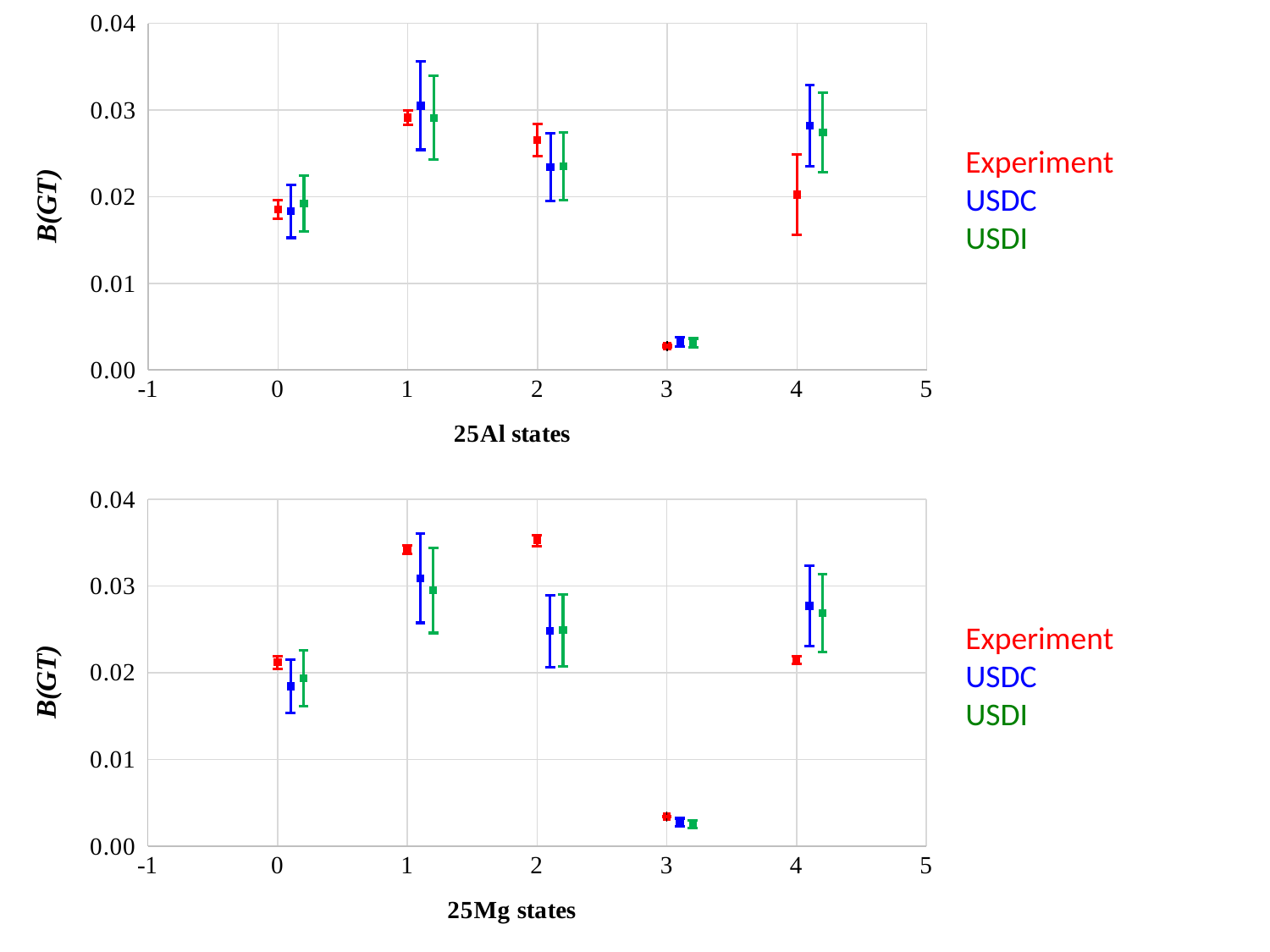

### Chart

| Category | USDC | GADGET | USDI |
|---|---|---|---|
Experiment
USDC
USDI

### Chart

| Category | USDC | GADGET | USDI |
|---|---|---|---|
Experiment
USDC
USDI